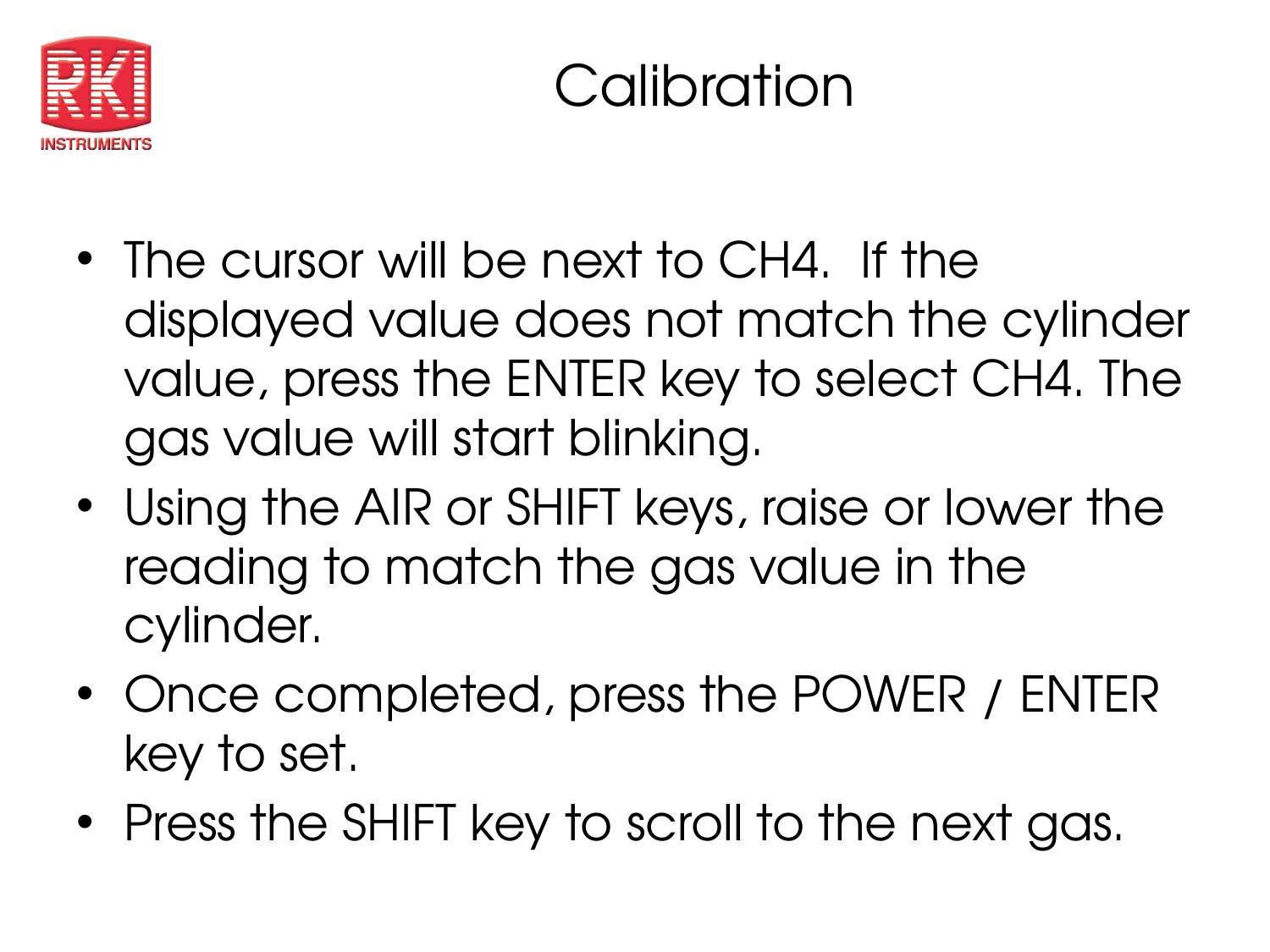

# Calibration
The cursor will be next to CH4.  If the displayed value does not match the cylinder value, press the ENTER key to select CH4. The gas value will start blinking.
Using the AIR or SHIFT keys, raise or lower the reading to match the gas value in the cylinder.
Once completed, press the POWER / ENTER key to set.
Press the SHIFT key to scroll to the next gas.